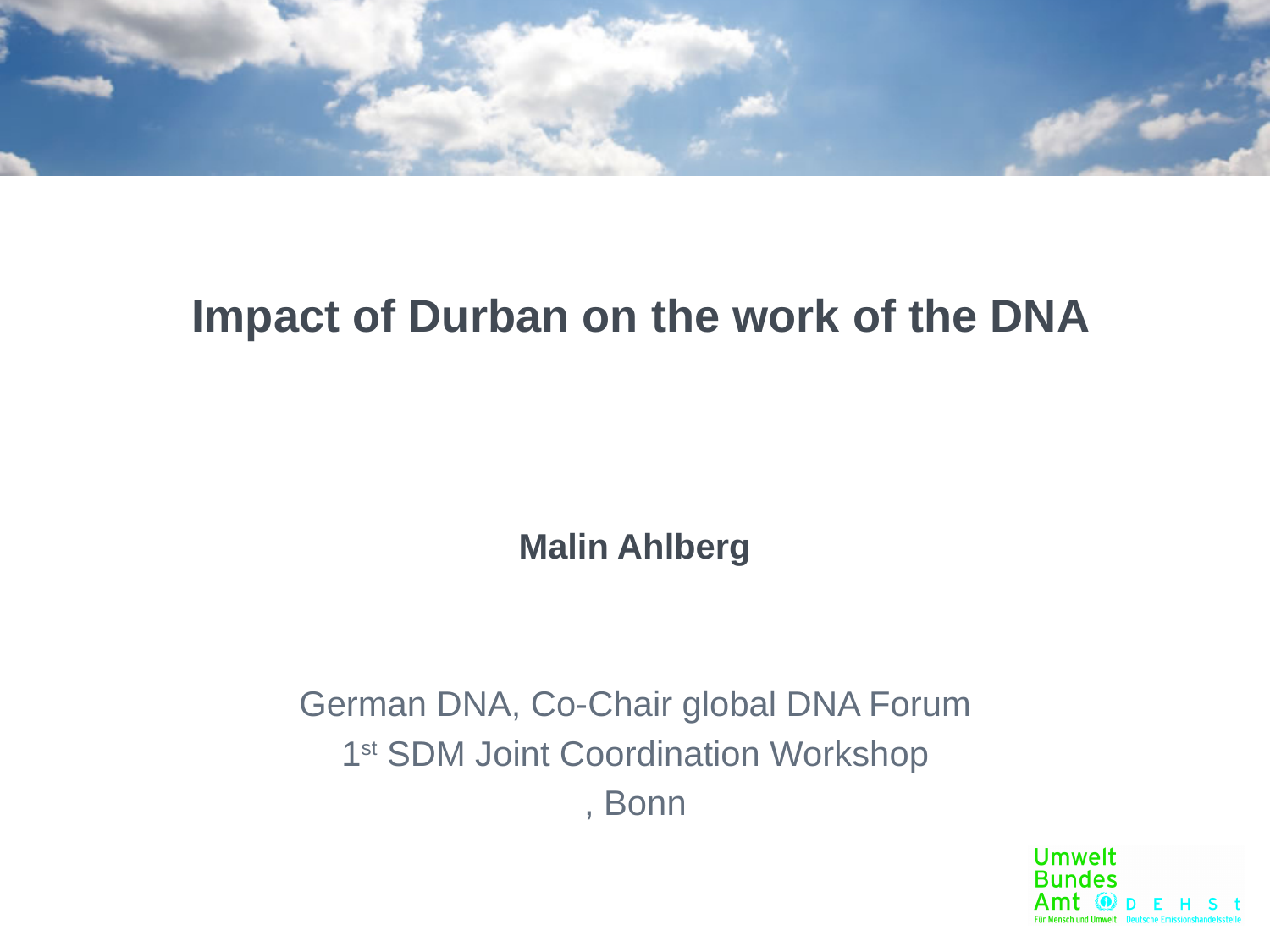

# Impact of Durban on the work of the DNA
Malin Ahlberg
German DNA, Co-Chair global DNA Forum
1st SDM Joint Coordination Workshop
, Bonn